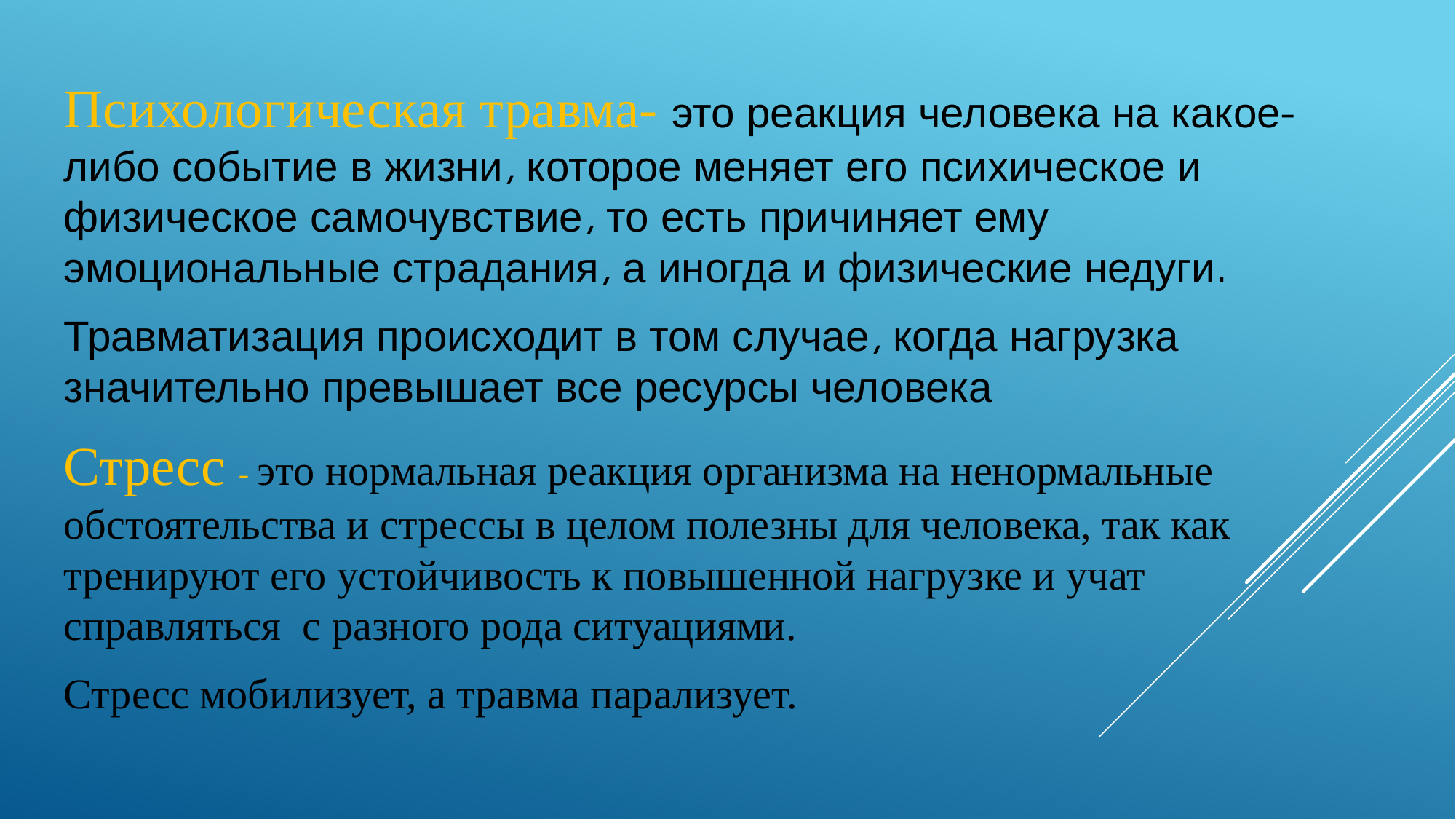

Психологическая травма- это реакция человека на какое-либо событие в жизни, которое меняет его психическое и физическое самочувствие, то есть причиняет ему эмоциональные страдания, а иногда и физические недуги.
Травматизация происходит в том случае, когда нагрузка значительно превышает все ресурсы человека
Стресс - это нормальная реакция организма на ненормальные обстоятельства и стрессы в целом полезны для человека, так как тренируют его устойчивость к повышенной нагрузке и учат справляться  с разного рода ситуациями.
Стресс мобилизует, а травма парализует.